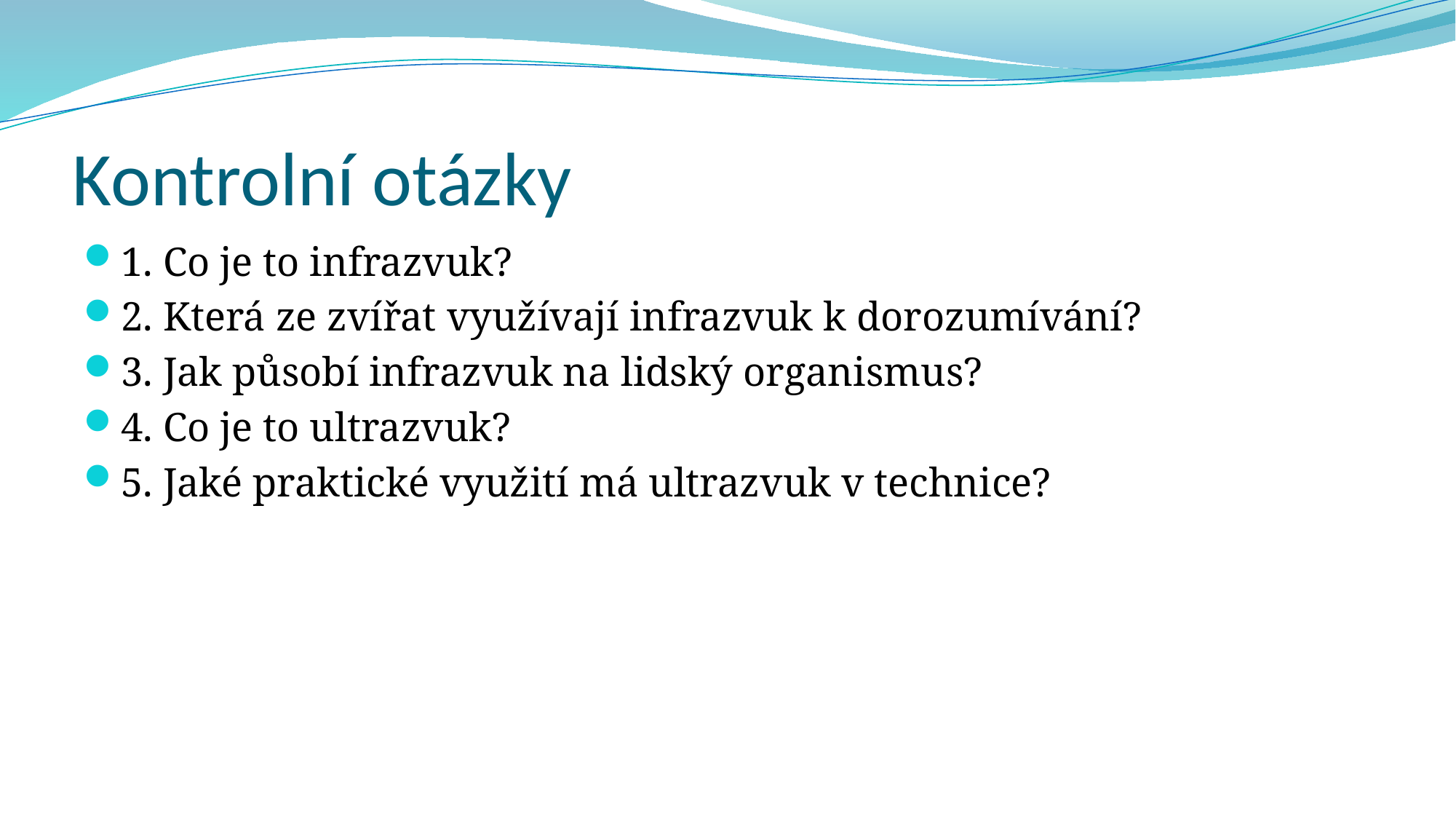

# Kontrolní otázky
1. Co je to infrazvuk?
2. Která ze zvířat využívají infrazvuk k dorozumívání?
3. Jak působí infrazvuk na lidský organismus?
4. Co je to ultrazvuk?
5. Jaké praktické využití má ultrazvuk v technice?